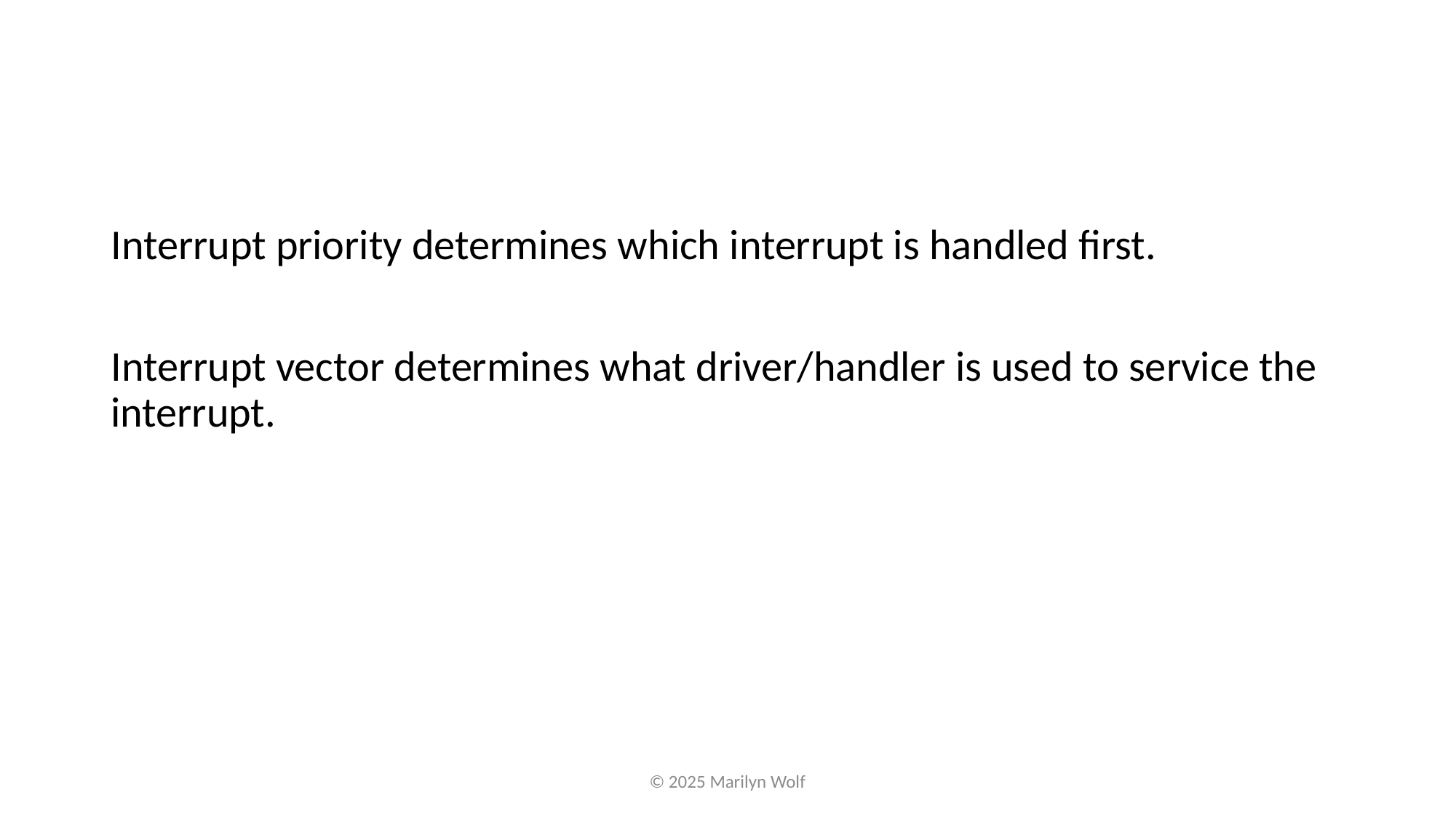

Interrupt priority determines which interrupt is handled first.

Interrupt vector determines what driver/handler is used to service the interrupt.
© 2025 Marilyn Wolf